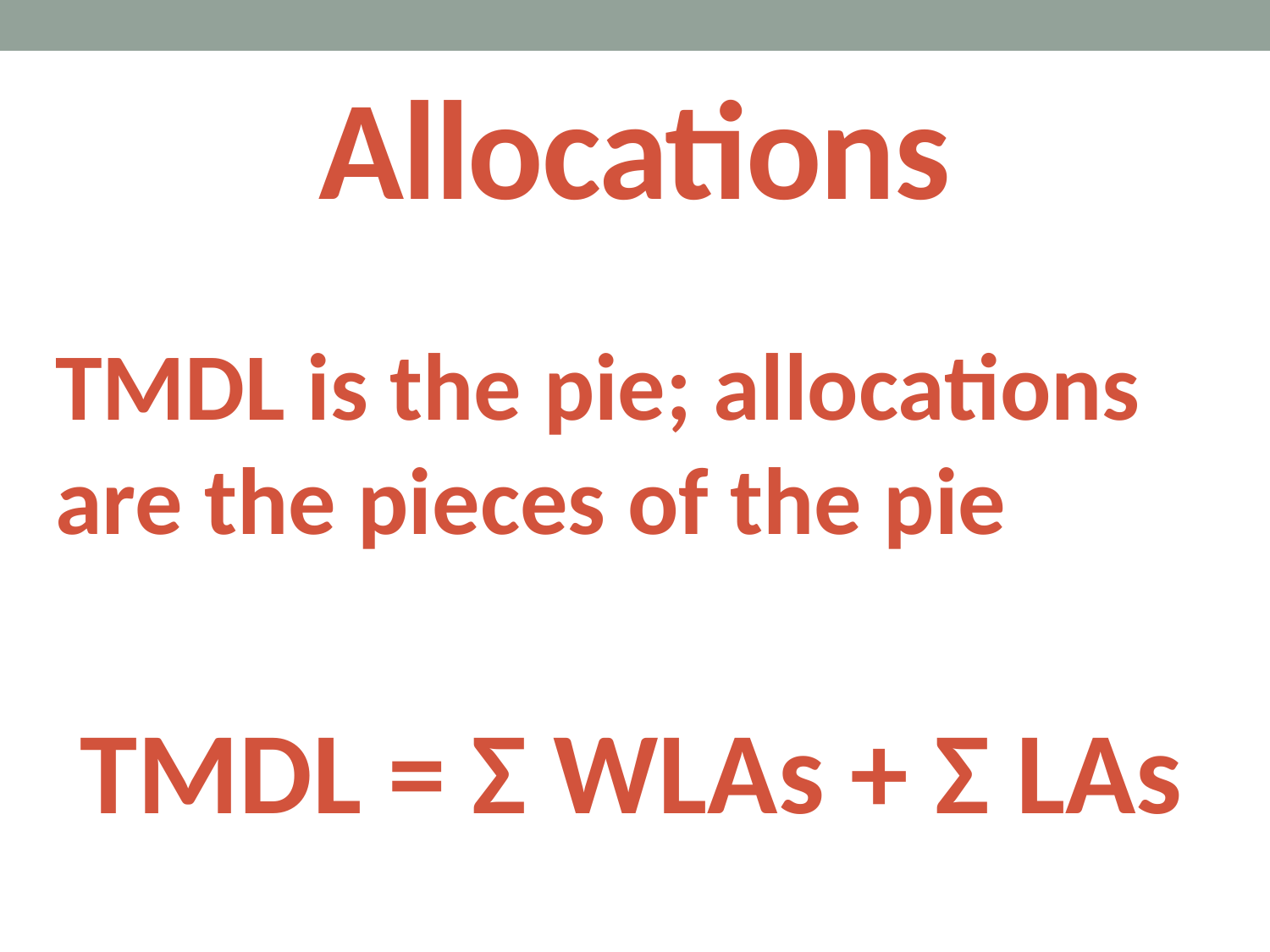

# Allocations
TMDL is the pie; allocations are the pieces of the pie
TMDL = Σ WLAs + Σ LAs